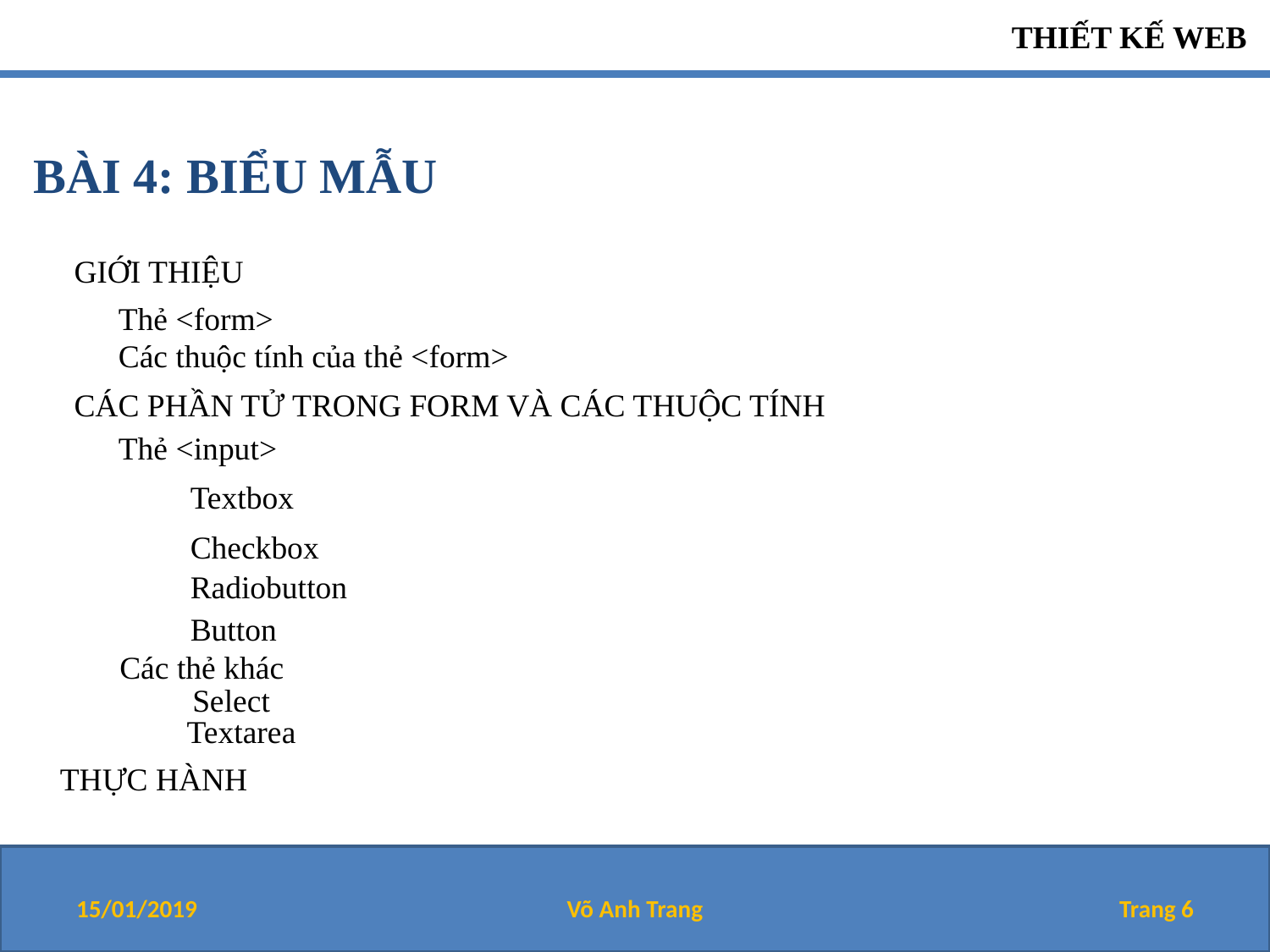

BÀI 4: BIỂU MẪU
GIỚI THIỆU
Thẻ <form>
Các thuộc tính của thẻ <form>
CÁC PHẦN TỬ TRONG FORM VÀ CÁC THUỘC TÍNH
Thẻ <input>
Textbox
Checkbox
Radiobutton
Button
Các thẻ khác
Select
Textarea
THỰC HÀNH
15/01/2019
Võ Anh Trang
Trang 6